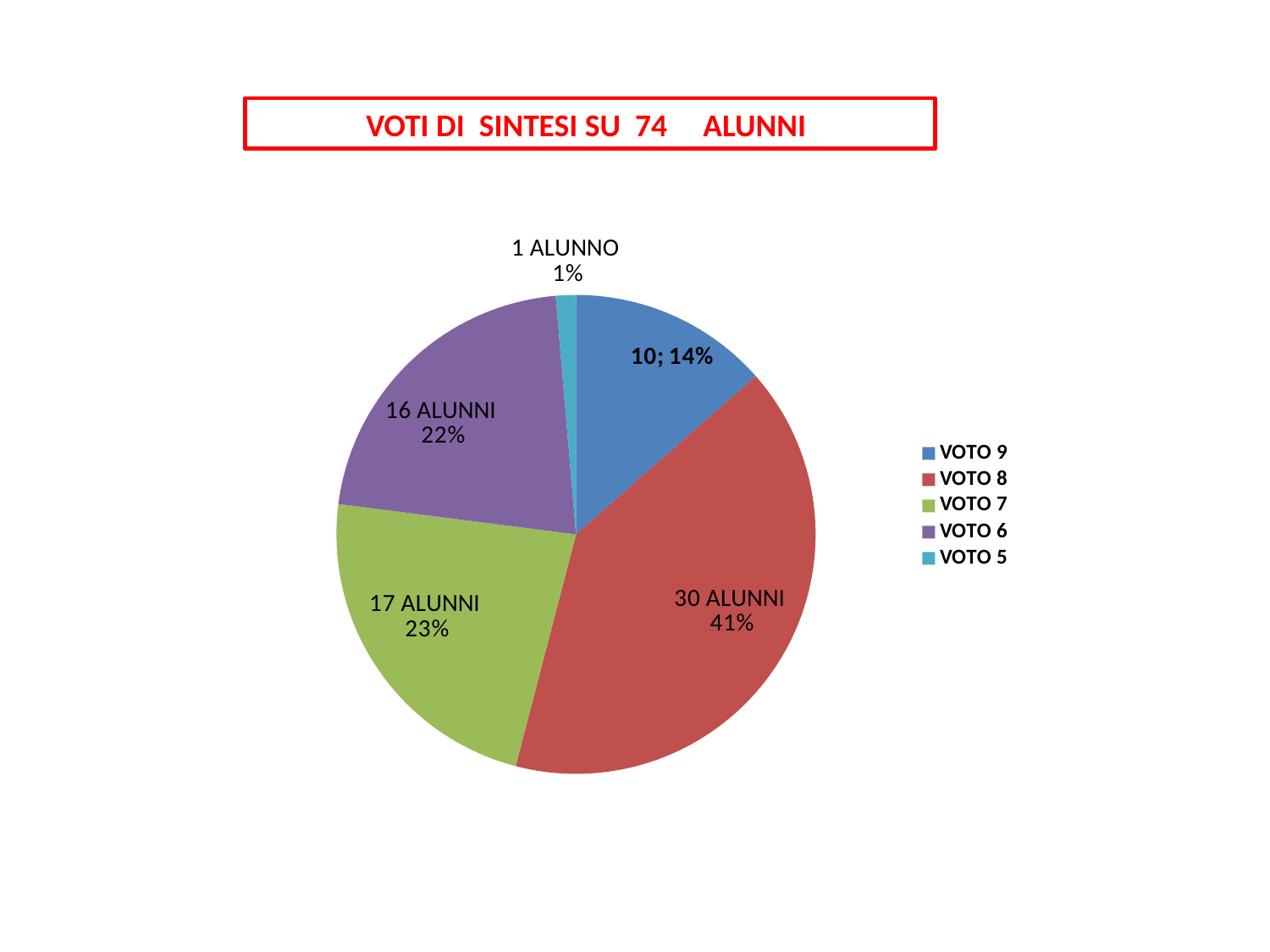

VOTI DI  SINTESI SU  74     ALUNNI

### Chart

| Category |  |
|---|---|
| VOTO 9 | 10.0 |
| VOTO 8 | 30.0 |
| VOTO 7 | 17.0 |
| VOTO 6 | 16.0 |
| VOTO 5 | 1.0 |